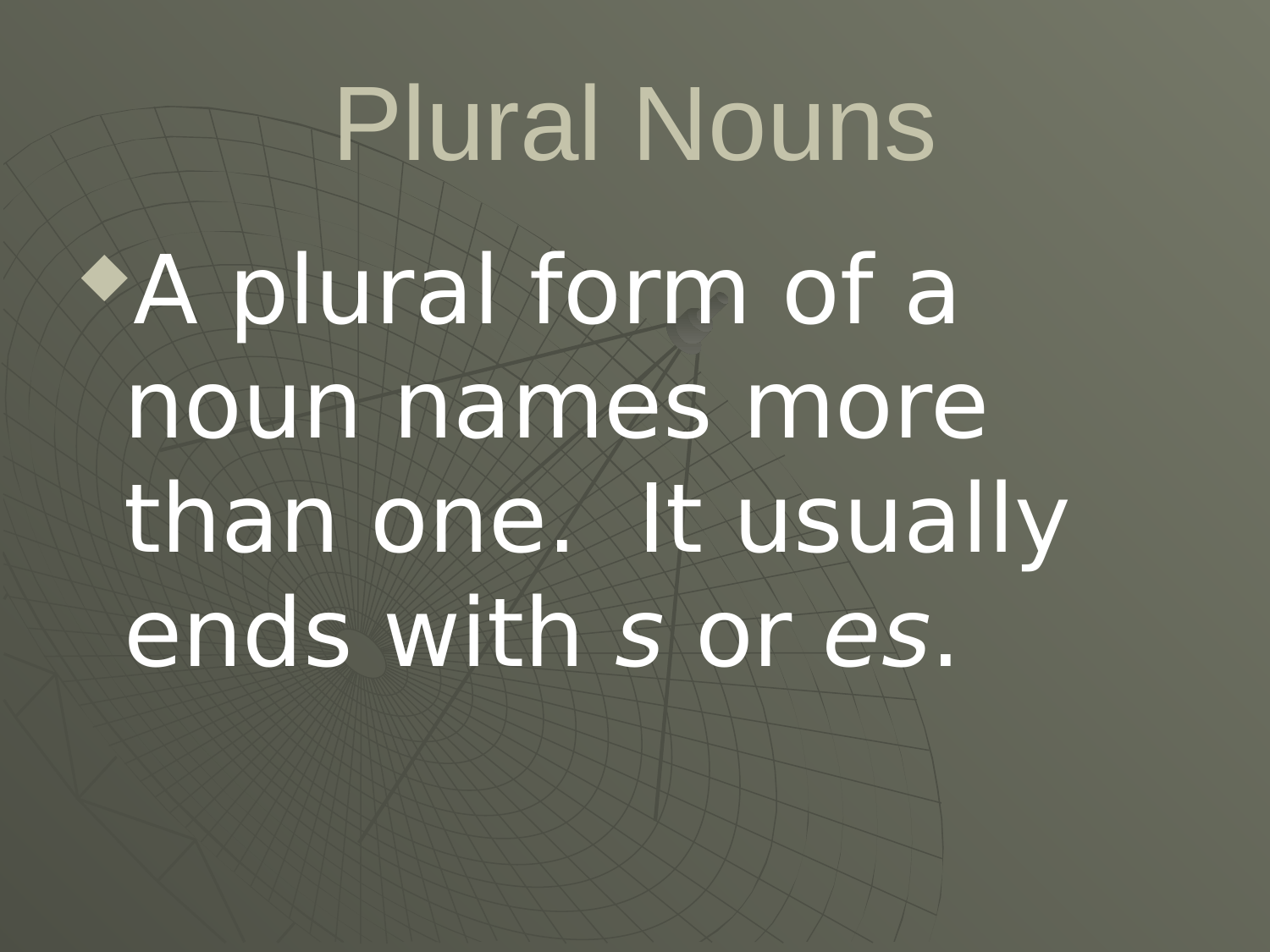

# Plural Nouns
A plural form of a noun names more than one.  It usually ends with s or es.